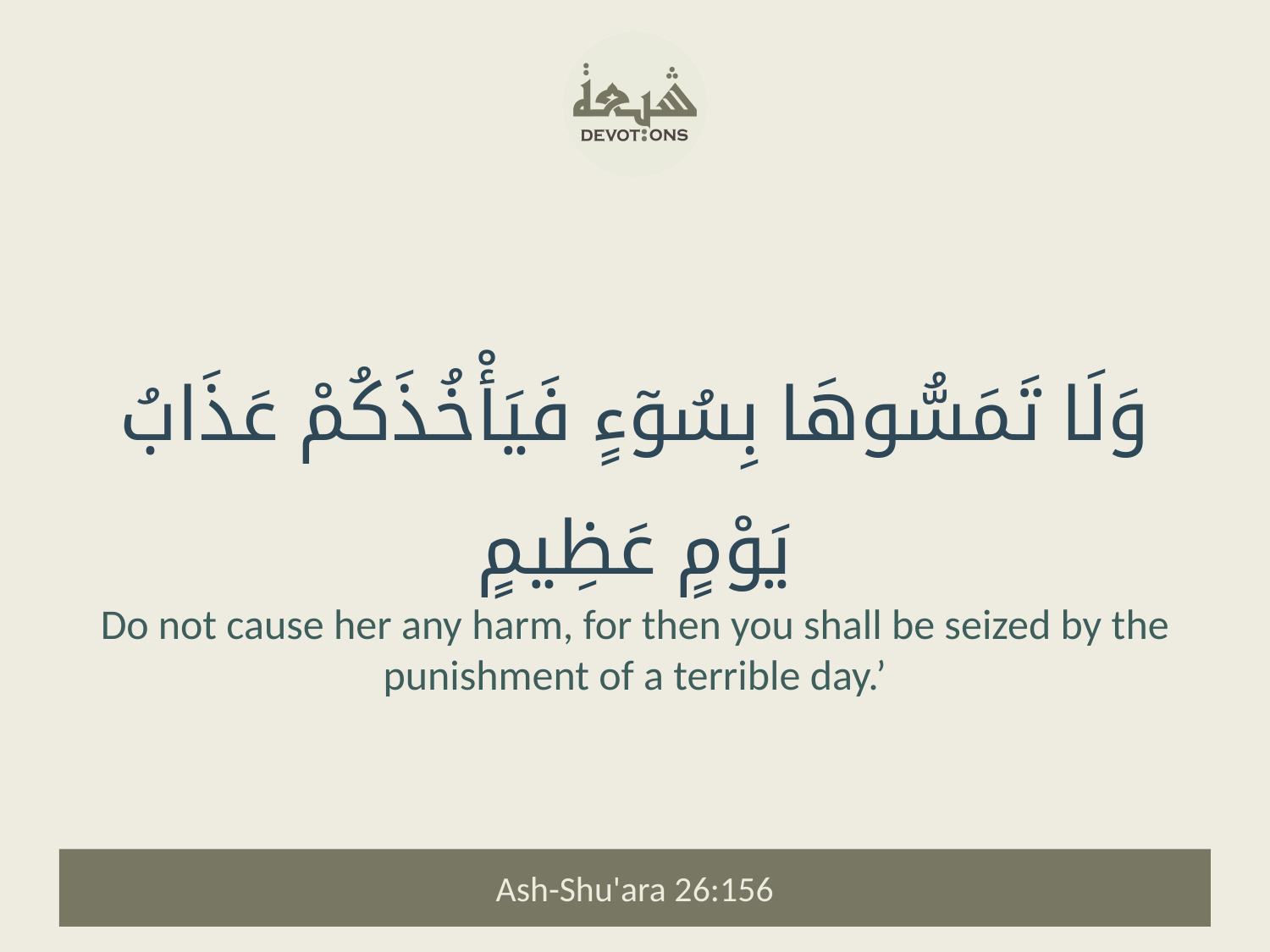

وَلَا تَمَسُّوهَا بِسُوٓءٍ فَيَأْخُذَكُمْ عَذَابُ يَوْمٍ عَظِيمٍ
Do not cause her any harm, for then you shall be seized by the punishment of a terrible day.’
Ash-Shu'ara 26:156